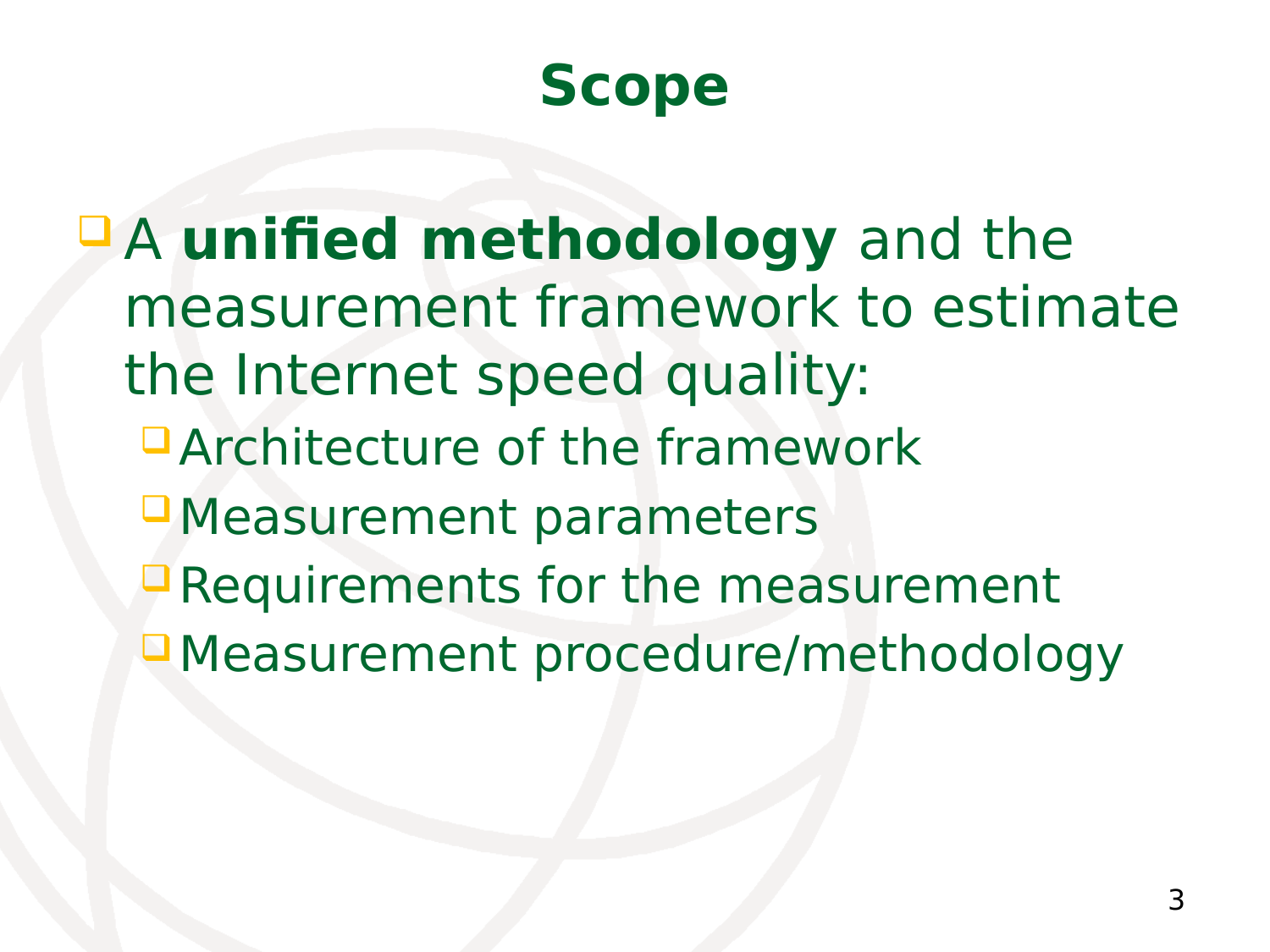

# Scope
A unified methodology and the measurement framework to estimate the Internet speed quality:
Architecture of the framework
Measurement parameters
Requirements for the measurement
Measurement procedure/methodology

3